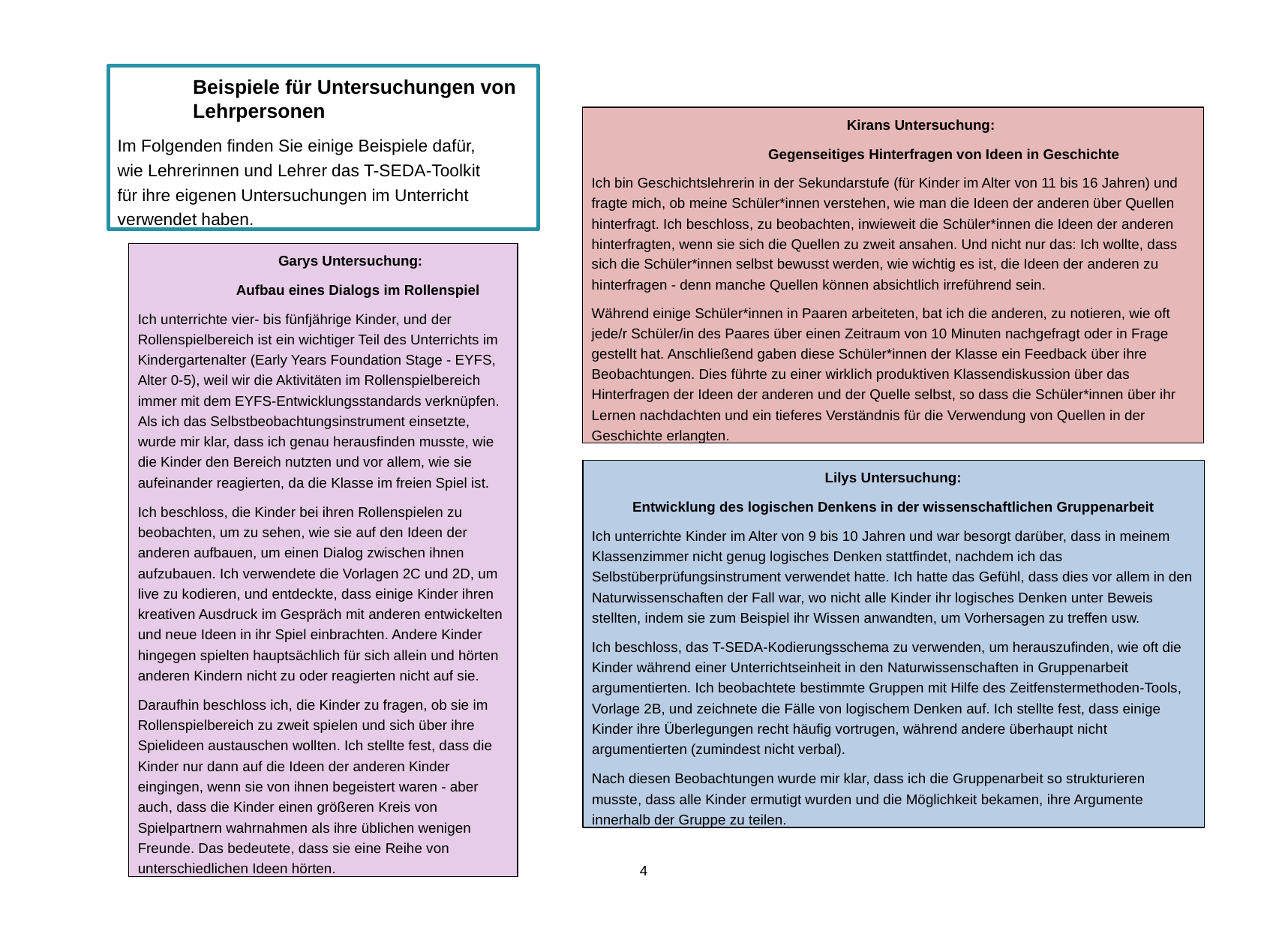

Beispiele für Untersuchungen von Lehrpersonen
Im Folgenden finden Sie einige Beispiele dafür, wie Lehrerinnen und Lehrer das T-SEDA-Toolkit für ihre eigenen Untersuchungen im Unterricht verwendet haben.
Kirans Untersuchung:
Gegenseitiges Hinterfragen von Ideen in Geschichte
Ich bin Geschichtslehrerin in der Sekundarstufe (für Kinder im Alter von 11 bis 16 Jahren) und fragte mich, ob meine Schüler*innen verstehen, wie man die Ideen der anderen über Quellen hinterfragt. Ich beschloss, zu beobachten, inwieweit die Schüler*innen die Ideen der anderen hinterfragten, wenn sie sich die Quellen zu zweit ansahen. Und nicht nur das: Ich wollte, dass sich die Schüler*innen selbst bewusst werden, wie wichtig es ist, die Ideen der anderen zu hinterfragen - denn manche Quellen können absichtlich irreführend sein.
Während einige Schüler*innen in Paaren arbeiteten, bat ich die anderen, zu notieren, wie oft jede/r Schüler/in des Paares über einen Zeitraum von 10 Minuten nachgefragt oder in Frage gestellt hat. Anschließend gaben diese Schüler*innen der Klasse ein Feedback über ihre Beobachtungen. Dies führte zu einer wirklich produktiven Klassendiskussion über das Hinterfragen der Ideen der anderen und der Quelle selbst, so dass die Schüler*innen über ihr Lernen nachdachten und ein tieferes Verständnis für die Verwendung von Quellen in der Geschichte erlangten.
Garys Untersuchung:
Aufbau eines Dialogs im Rollenspiel
Ich unterrichte vier- bis fünfjährige Kinder, und der Rollenspielbereich ist ein wichtiger Teil des Unterrichts im Kindergartenalter (Early Years Foundation Stage - EYFS, Alter 0-5), weil wir die Aktivitäten im Rollenspielbereich immer mit dem EYFS-Entwicklungsstandards verknüpfen. Als ich das Selbstbeobachtungsinstrument einsetzte, wurde mir klar, dass ich genau herausfinden musste, wie die Kinder den Bereich nutzten und vor allem, wie sie aufeinander reagierten, da die Klasse im freien Spiel ist.
Ich beschloss, die Kinder bei ihren Rollenspielen zu beobachten, um zu sehen, wie sie auf den Ideen der anderen aufbauen, um einen Dialog zwischen ihnen aufzubauen. Ich verwendete die Vorlagen 2C und 2D, um live zu kodieren, und entdeckte, dass einige Kinder ihren kreativen Ausdruck im Gespräch mit anderen entwickelten und neue Ideen in ihr Spiel einbrachten. Andere Kinder hingegen spielten hauptsächlich für sich allein und hörten anderen Kindern nicht zu oder reagierten nicht auf sie.
Daraufhin beschloss ich, die Kinder zu fragen, ob sie im Rollenspielbereich zu zweit spielen und sich über ihre Spielideen austauschen wollten. Ich stellte fest, dass die Kinder nur dann auf die Ideen der anderen Kinder eingingen, wenn sie von ihnen begeistert waren - aber auch, dass die Kinder einen größeren Kreis von Spielpartnern wahrnahmen als ihre üblichen wenigen Freunde. Das bedeutete, dass sie eine Reihe von unterschiedlichen Ideen hörten.
Lilys Untersuchung:
Entwicklung des logischen Denkens in der wissenschaftlichen Gruppenarbeit
Ich unterrichte Kinder im Alter von 9 bis 10 Jahren und war besorgt darüber, dass in meinem Klassenzimmer nicht genug logisches Denken stattfindet, nachdem ich das Selbstüberprüfungsinstrument verwendet hatte. Ich hatte das Gefühl, dass dies vor allem in den Naturwissenschaften der Fall war, wo nicht alle Kinder ihr logisches Denken unter Beweis stellten, indem sie zum Beispiel ihr Wissen anwandten, um Vorhersagen zu treffen usw.
Ich beschloss, das T-SEDA-Kodierungsschema zu verwenden, um herauszufinden, wie oft die Kinder während einer Unterrichtseinheit in den Naturwissenschaften in Gruppenarbeit argumentierten. Ich beobachtete bestimmte Gruppen mit Hilfe des Zeitfenstermethoden-Tools, Vorlage 2B, und zeichnete die Fälle von logischem Denken auf. Ich stellte fest, dass einige Kinder ihre Überlegungen recht häufig vortrugen, während andere überhaupt nicht argumentierten (zumindest nicht verbal).
Nach diesen Beobachtungen wurde mir klar, dass ich die Gruppenarbeit so strukturieren musste, dass alle Kinder ermutigt wurden und die Möglichkeit bekamen, ihre Argumente innerhalb der Gruppe zu teilen.
4